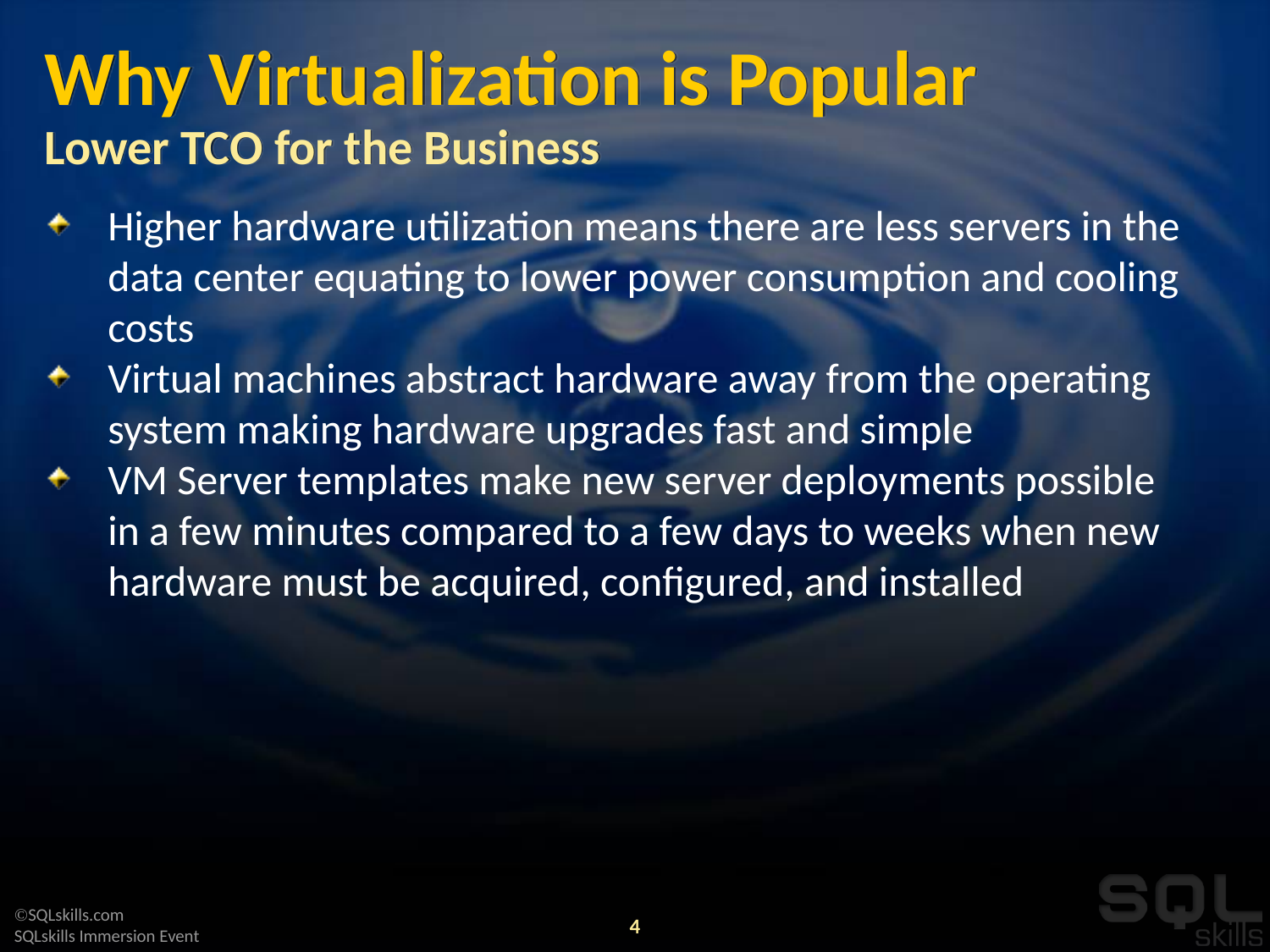

# Why Virtualization is Popular Lower TCO for the Business
Higher hardware utilization means there are less servers in the data center equating to lower power consumption and cooling costs
Virtual machines abstract hardware away from the operating system making hardware upgrades fast and simple
VM Server templates make new server deployments possible in a few minutes compared to a few days to weeks when new hardware must be acquired, configured, and installed
4